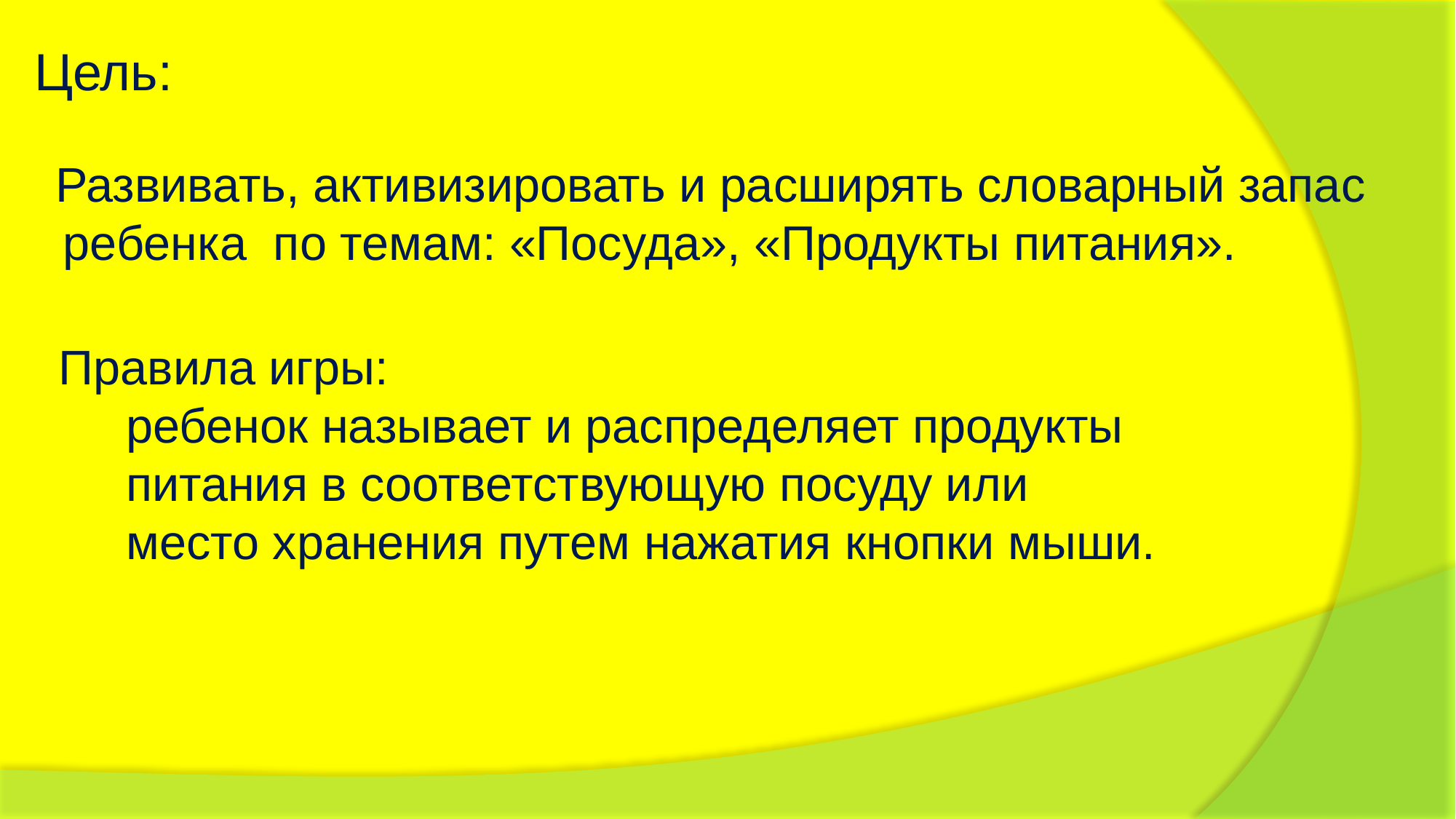

Цель:

   Развивать, активизировать и расширять словарный запас ребенка  по темам: «Посуда», «Продукты питания».
Правила игры:
     ребенок называет и распределяет продукты
     питания в соответствующую посуду или
     место хранения путем нажатия кнопки мыши.